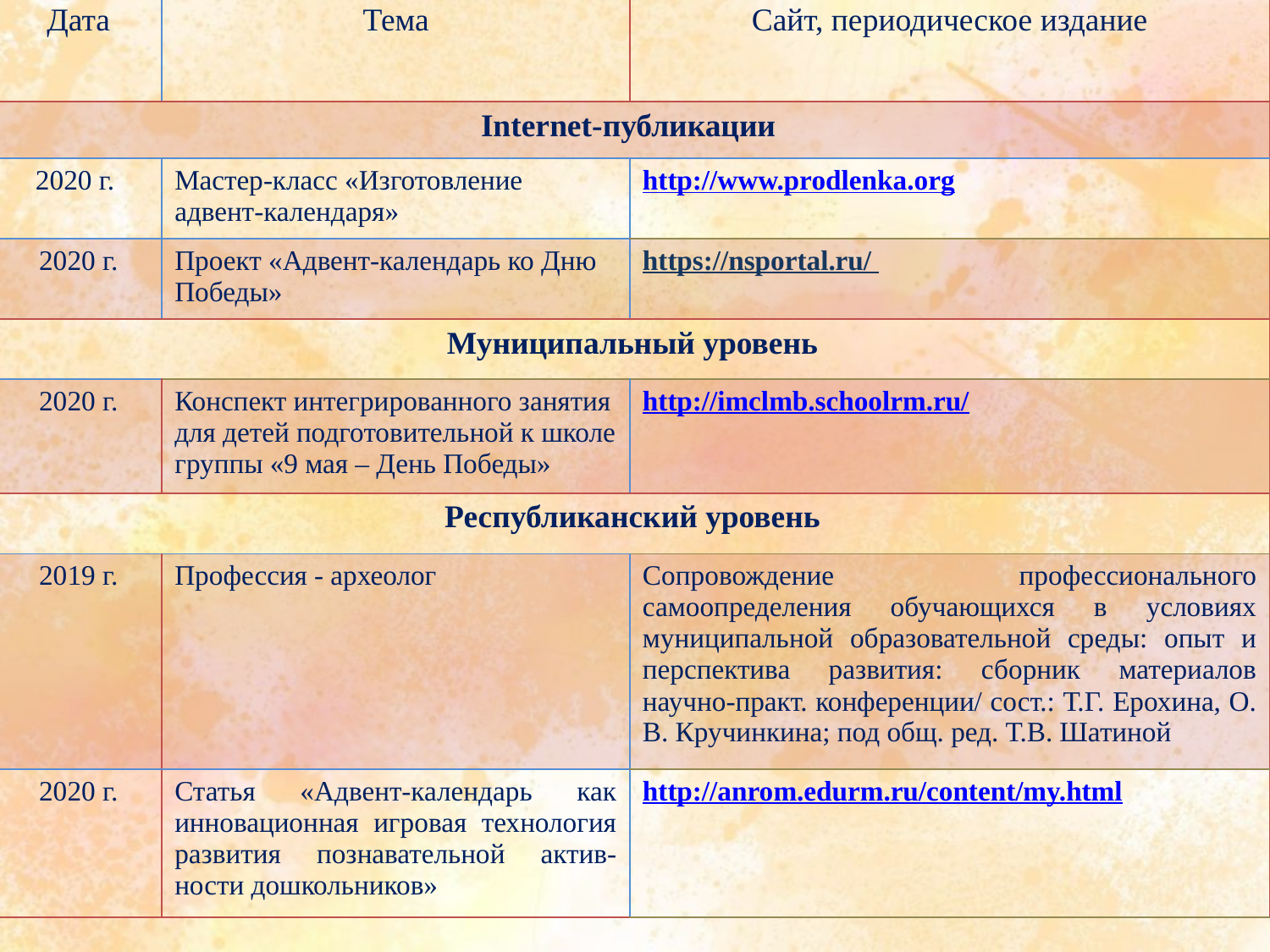

| Дата | Тема | Сайт, периодическое издание |
| --- | --- | --- |
| Internet-публикации |  |  |
| 2020 г. | Мастер-класс «Изготовление адвент-календаря» | http://www.prodlenka.org |
| 2020 г. | Проект «Адвент-календарь ко Дню Победы» | https://nsportal.ru/ |
| Муниципальный уровень |  |  |
| 2020 г. | Конспект интегрированного занятия для детей подготовительной к школе группы «9 мая – День Победы» | http://imclmb.schoolrm.ru/ |
| Республиканский уровень |  |  |
| 2019 г. | Профессия - археолог | Сопровождение профессионального самоопределения обучающихся в условиях муниципальной образовательной среды: опыт и перспектива развития: сборник материалов научно-практ. конференции/ сост.: Т.Г. Ерохина, О. В. Кручинкина; под общ. ред. Т.В. Шатиной |
| 2020 г. | Статья «Адвент-календарь как инновационная игровая технология развития познавательной актив-ности дошкольников» | http://anrom.edurm.ru/content/my.html |